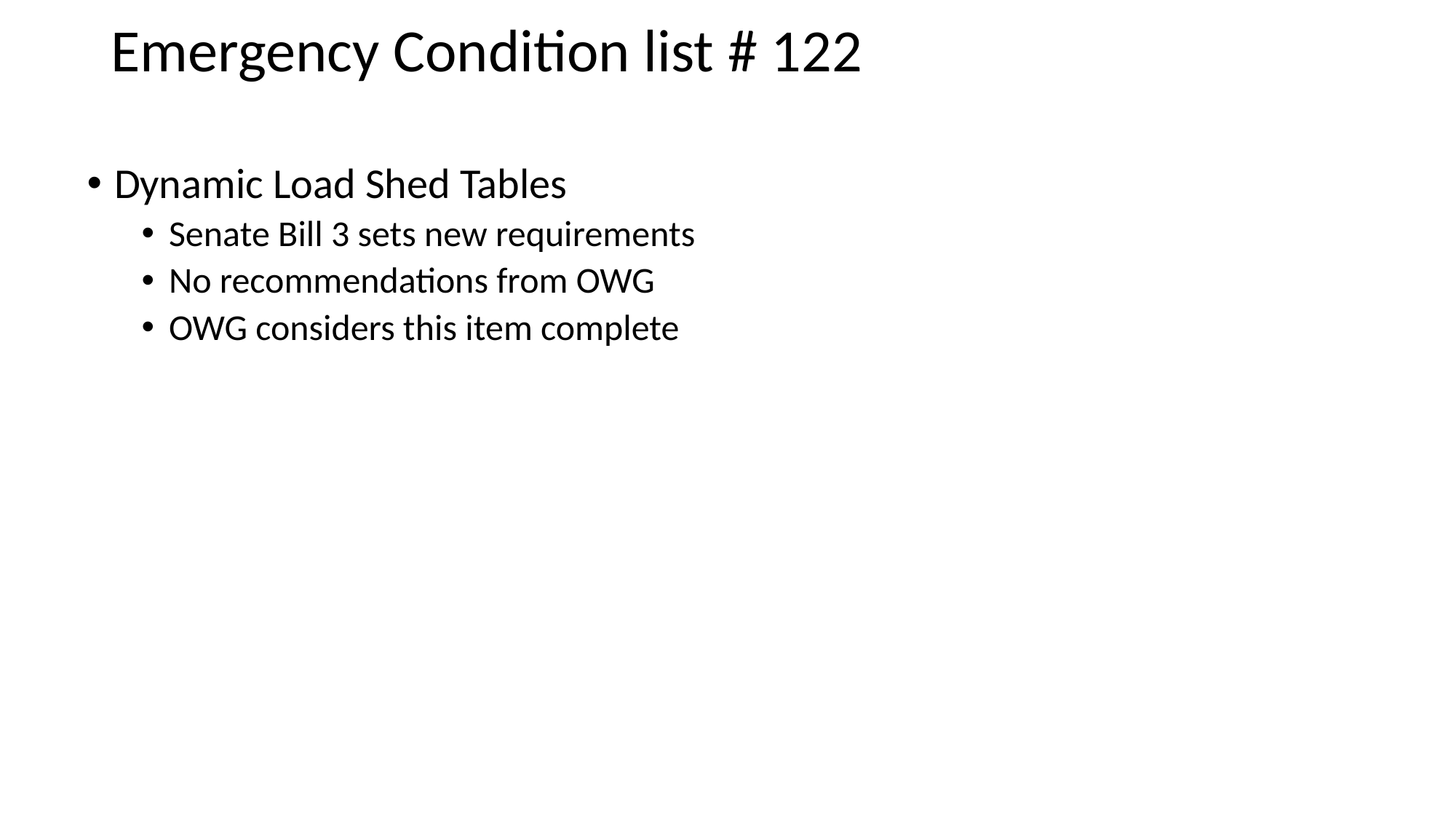

# Emergency Condition list # 122
Dynamic Load Shed Tables
Senate Bill 3 sets new requirements
No recommendations from OWG
OWG considers this item complete